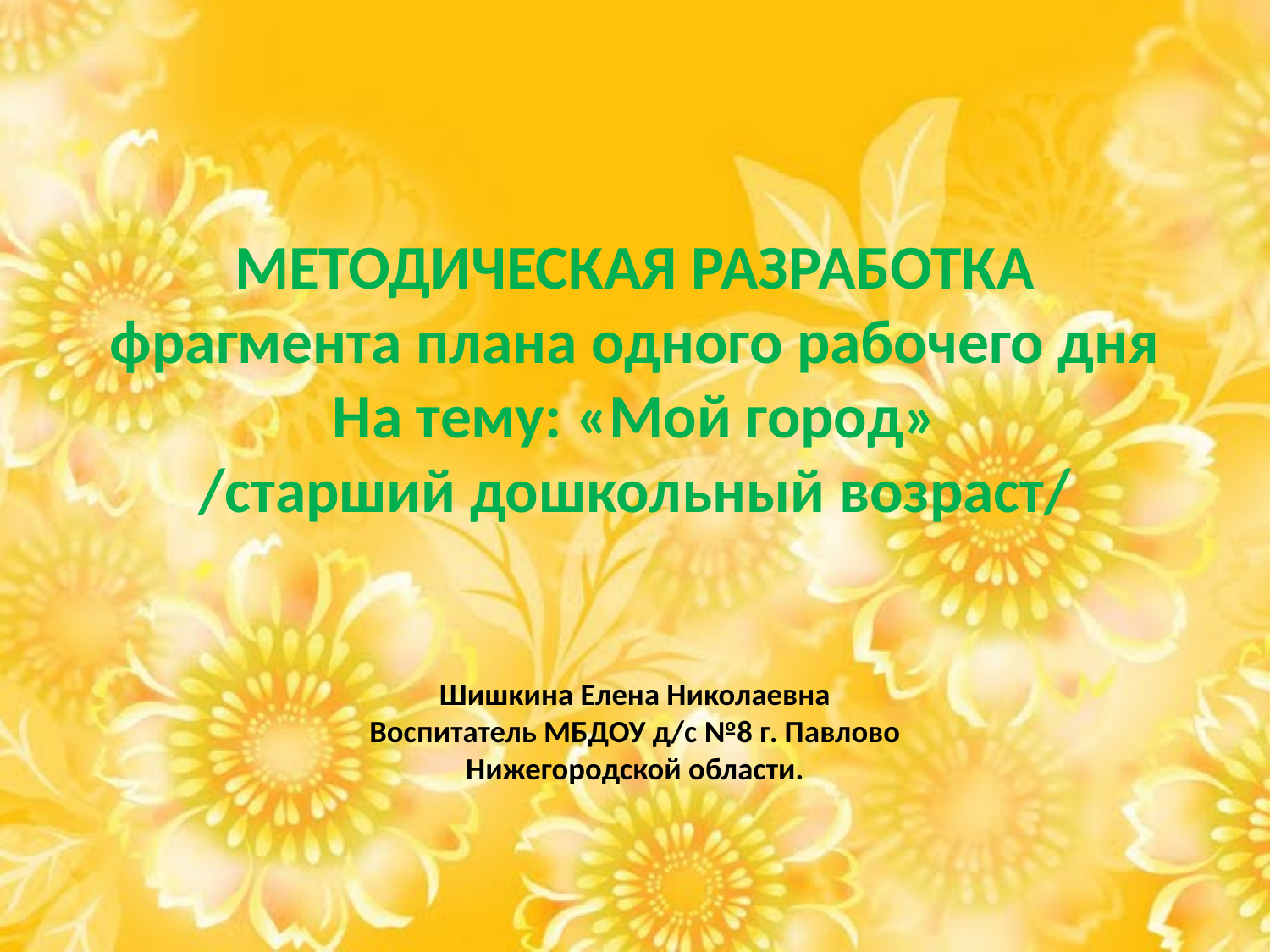

# МЕТОДИЧЕСКАЯ РАЗРАБОТКА фрагмента плана одного рабочего дня На тему: «Мой город» /старший дошкольный возраст/ Шишкина Елена Николаевна Воспитатель МБДОУ д/с №8 г. Павлово Нижегородской области.